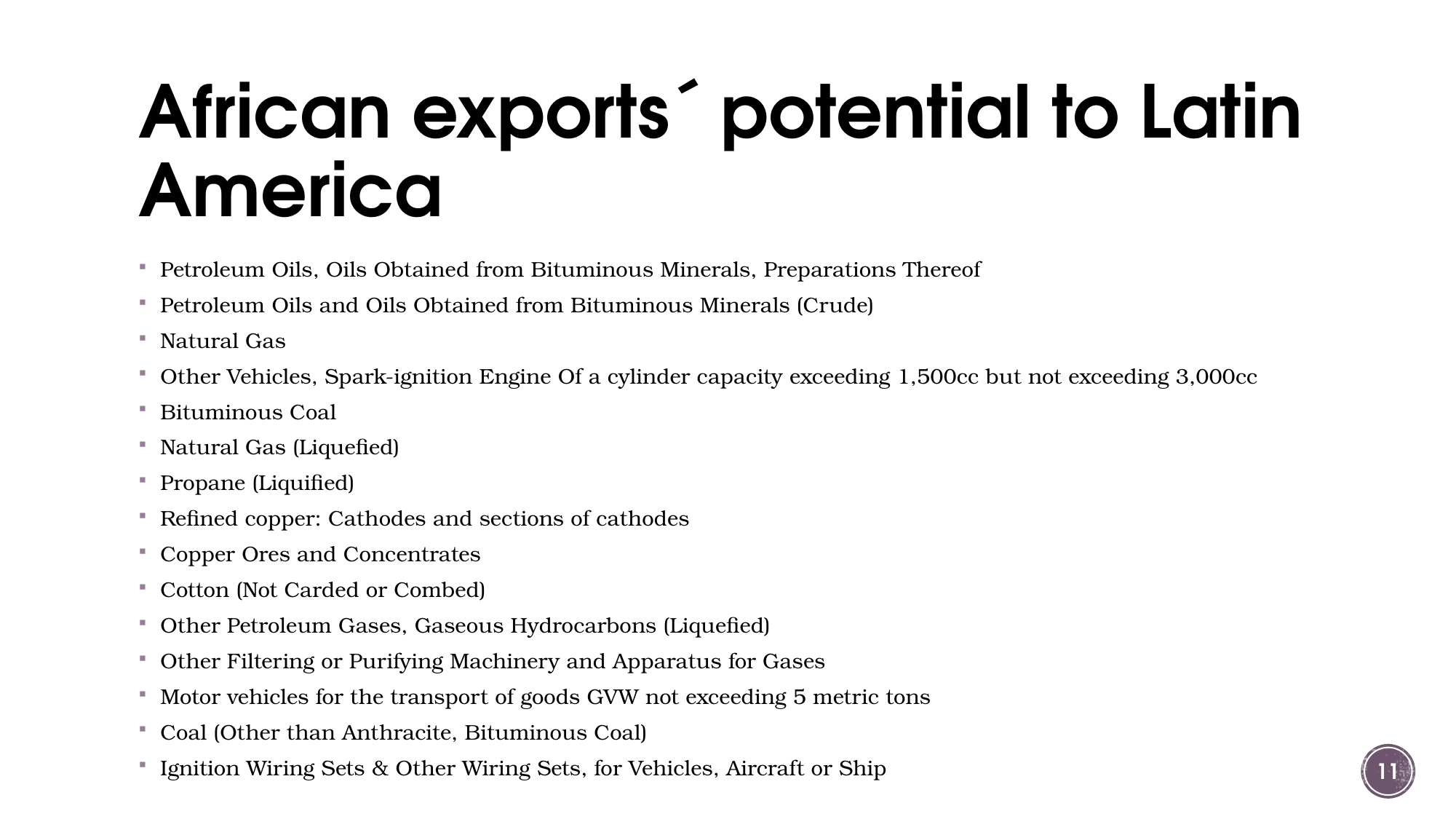

# African exports´ potential to Latin America
Petroleum Oils, Oils Obtained from Bituminous Minerals, Preparations Thereof
Petroleum Oils and Oils Obtained from Bituminous Minerals (Crude)
Natural Gas
Other Vehicles, Spark-ignition Engine Of a cylinder capacity exceeding 1,500cc but not exceeding 3,000cc
Bituminous Coal
Natural Gas (Liquefied)
Propane (Liquified)
Refined copper: Cathodes and sections of cathodes
Copper Ores and Concentrates
Cotton (Not Carded or Combed)
Other Petroleum Gases, Gaseous Hydrocarbons (Liquefied)
Other Filtering or Purifying Machinery and Apparatus for Gases
Motor vehicles for the transport of goods GVW not exceeding 5 metric tons
Coal (Other than Anthracite, Bituminous Coal)
Ignition Wiring Sets & Other Wiring Sets, for Vehicles, Aircraft or Ship

11